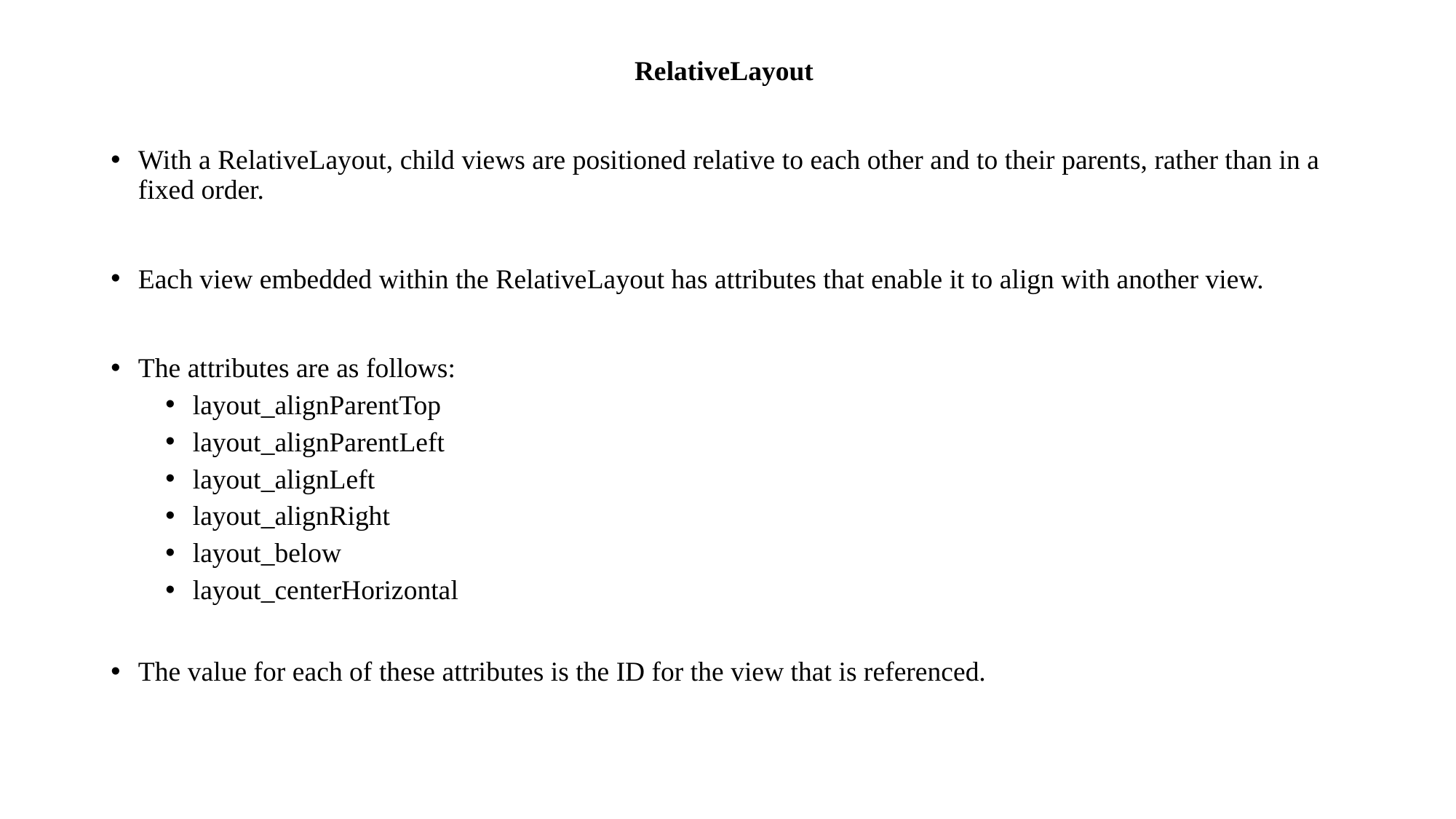

RelativeLayout

With a RelativeLayout, child views are positioned relative to each other and to their parents, rather than in a fixed order.

Each view embedded within the RelativeLayout has attributes that enable it to align with another view.

The attributes are as follows:
layout_alignParentTop
layout_alignParentLeft
layout_alignLeft
layout_alignRight
layout_below
layout_centerHorizontal

The value for each of these attributes is the ID for the view that is referenced.